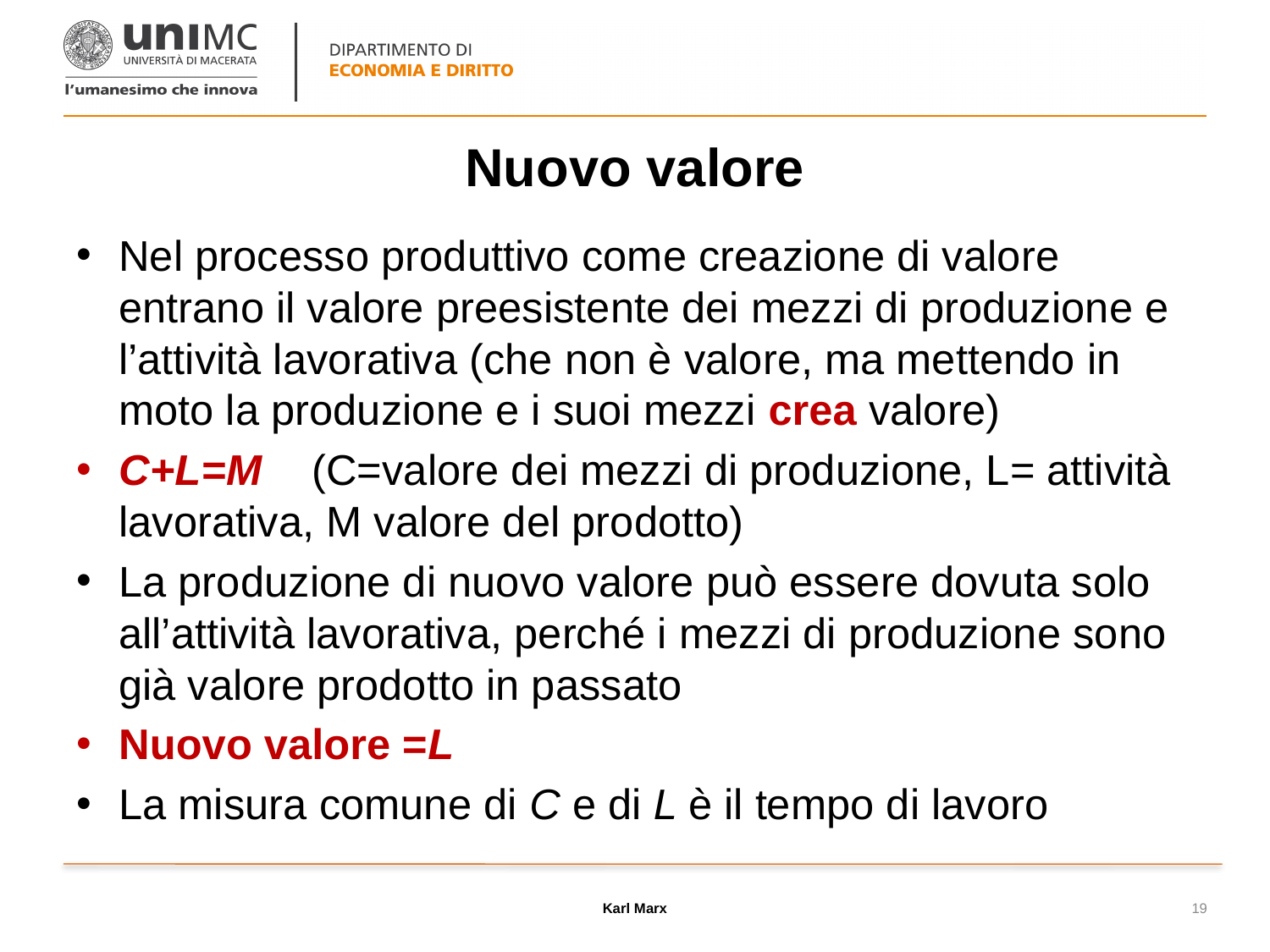

# Nuovo valore
Nel processo produttivo come creazione di valore entrano il valore preesistente dei mezzi di produzione e l’attività lavorativa (che non è valore, ma mettendo in moto la produzione e i suoi mezzi crea valore)
C+L=M		(C=valore dei mezzi di produzione, L= attività lavorativa, M valore del prodotto)
La produzione di nuovo valore può essere dovuta solo all’attività lavorativa, perché i mezzi di produzione sono già valore prodotto in passato
Nuovo valore =L
La misura comune di C e di L è il tempo di lavoro
Karl Marx
19